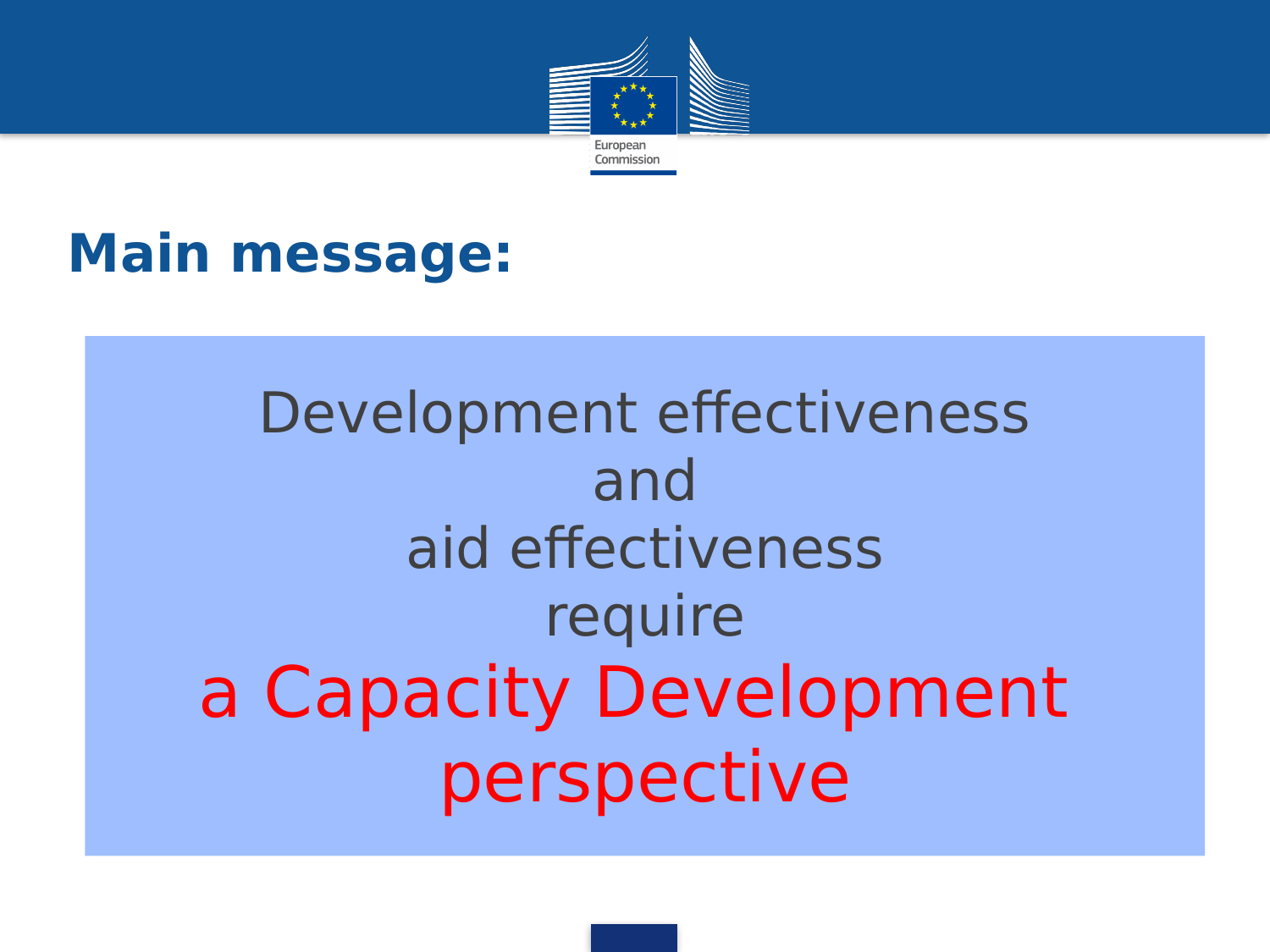

# Main message:
Development effectiveness
and
aid effectiveness
require
a Capacity Development
perspective